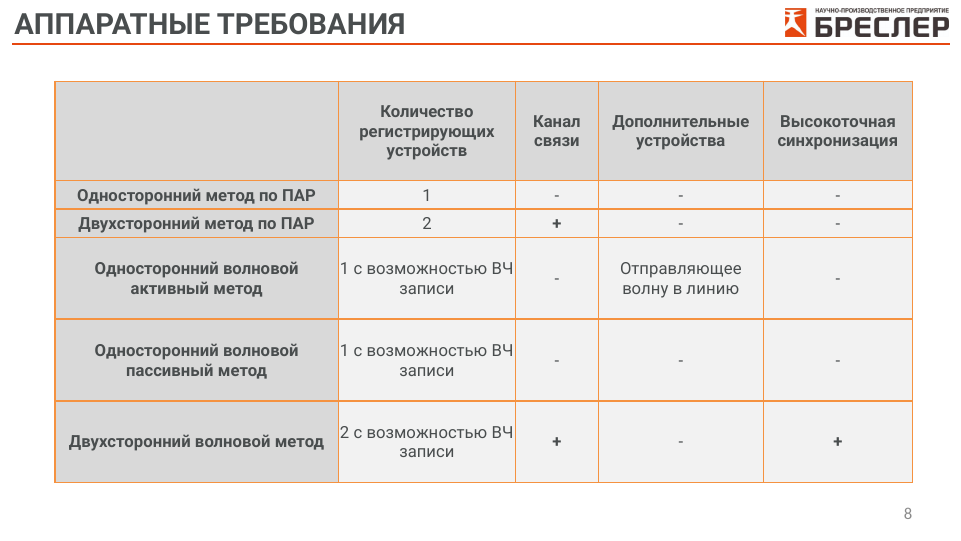

# АППАРАТНЫЕ ТРЕБОВАНИЯ
|  | Количество регистрирующих устройств | Канал связи | Дополнительные устройства | Высокоточная синхронизация |
| --- | --- | --- | --- | --- |
| Односторонний метод по ПАР | 1 | - | - | - |
| Двухсторонний метод по ПАР | 2 | + | - | - |
| Односторонний волновой активный метод | 1 с возможностью ВЧ записи | - | Отправляющее волну в линию | - |
| Односторонний волновой пассивный метод | 1 с возможностью ВЧ записи | - | - | - |
| Двухсторонний волновой метод | 2 с возможностью ВЧ записи | + | - | + |
8